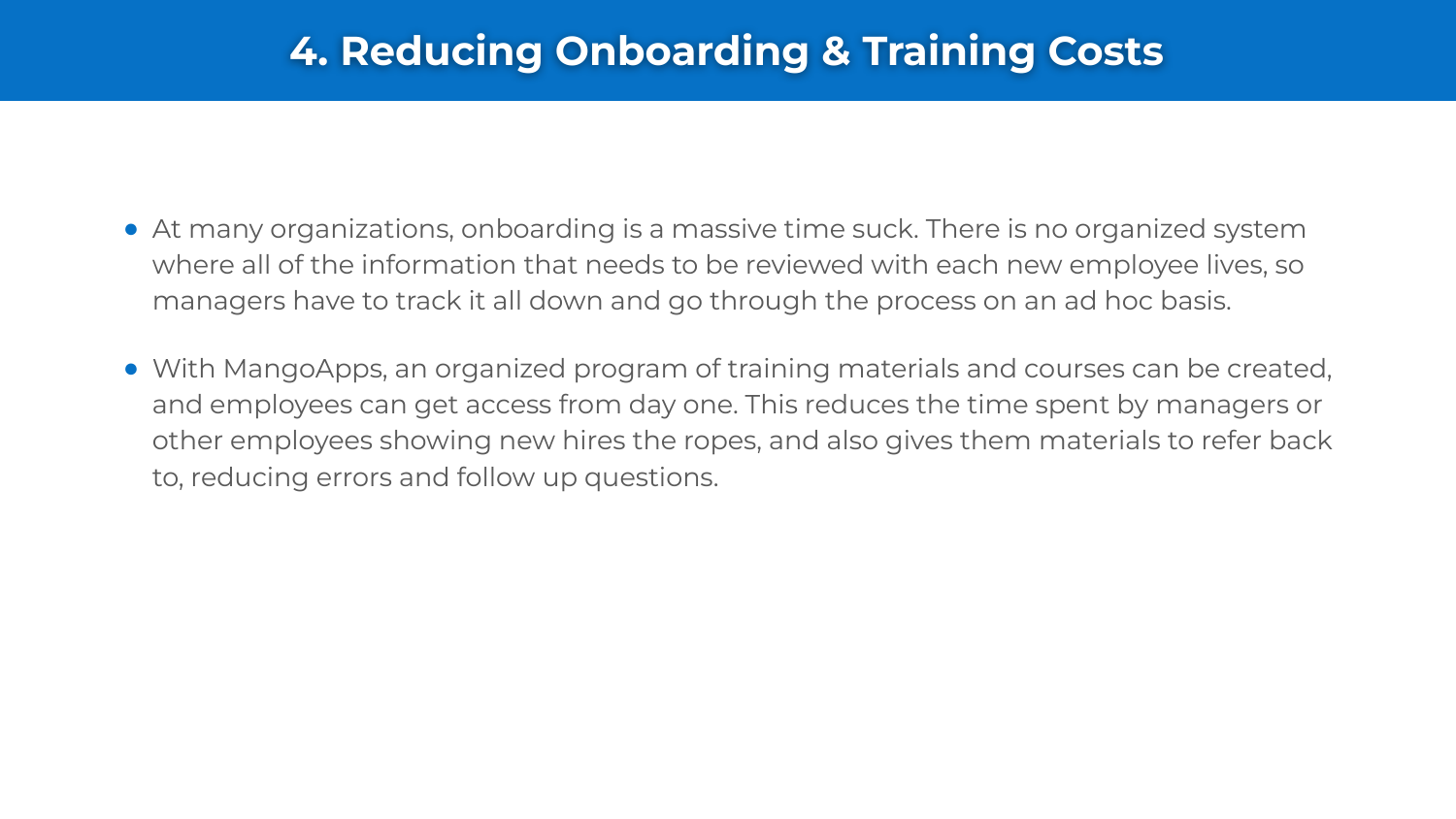

4. Reducing Onboarding & Training Costs
At many organizations, onboarding is a massive time suck. There is no organized system where all of the information that needs to be reviewed with each new employee lives, so managers have to track it all down and go through the process on an ad hoc basis.
With MangoApps, an organized program of training materials and courses can be created, and employees can get access from day one. This reduces the time spent by managers or other employees showing new hires the ropes, and also gives them materials to refer back to, reducing errors and follow up questions.